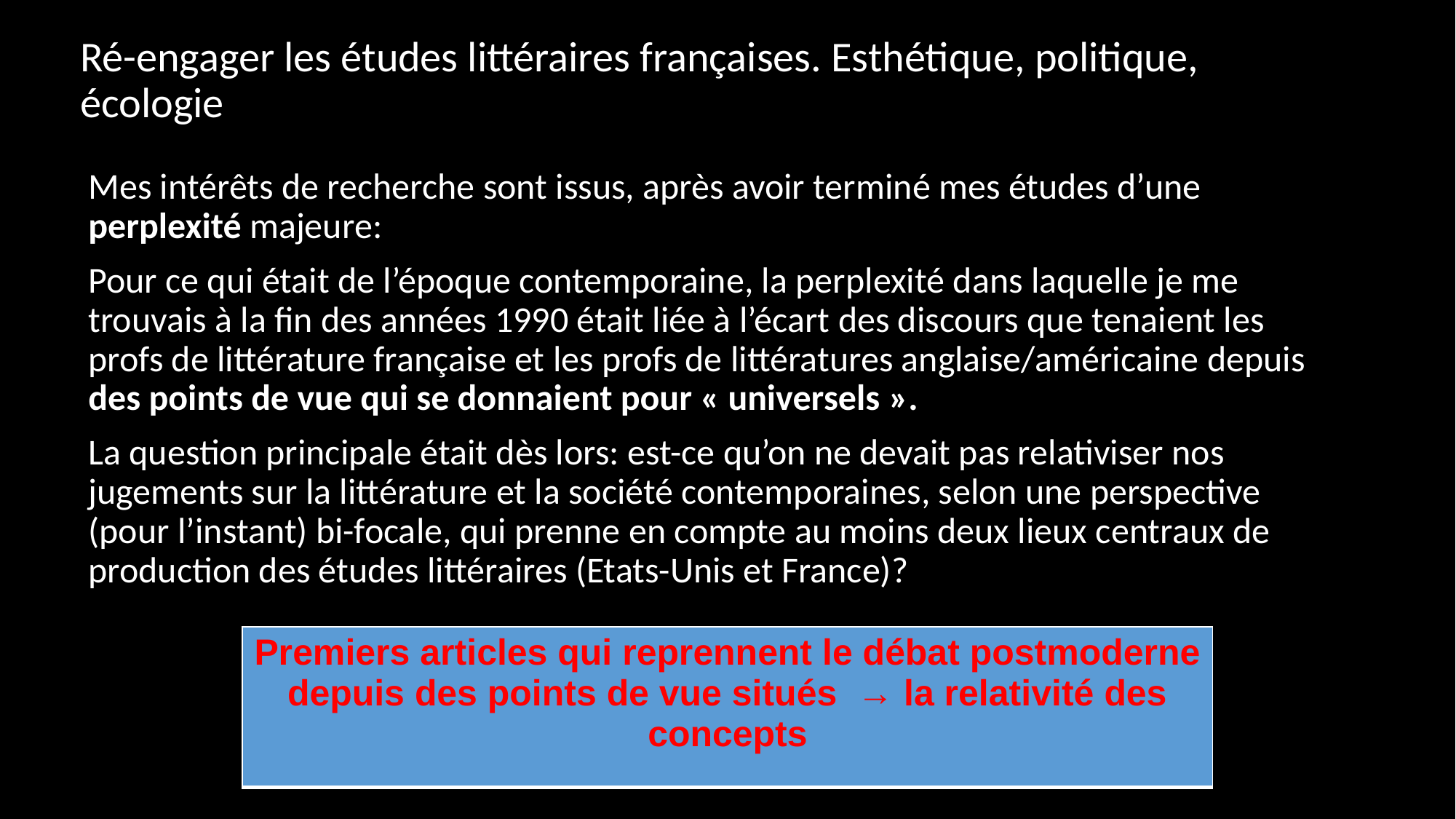

# Ré-engager les études littéraires françaises. Esthétique, politique, écologie
Mes intérêts de recherche sont issus, après avoir terminé mes études d’une perplexité majeure:
Pour ce qui était de l’époque contemporaine, la perplexité dans laquelle je me trouvais à la fin des années 1990 était liée à l’écart des discours que tenaient les profs de littérature française et les profs de littératures anglaise/américaine depuis des points de vue qui se donnaient pour « universels ».
La question principale était dès lors: est-ce qu’on ne devait pas relativiser nos jugements sur la littérature et la société contemporaines, selon une perspective (pour l’instant) bi-focale, qui prenne en compte au moins deux lieux centraux de production des études littéraires (Etats-Unis et France)?

| Premiers articles qui reprennent le débat postmoderne depuis des points de vue situés → la relativité des concepts |
| --- |